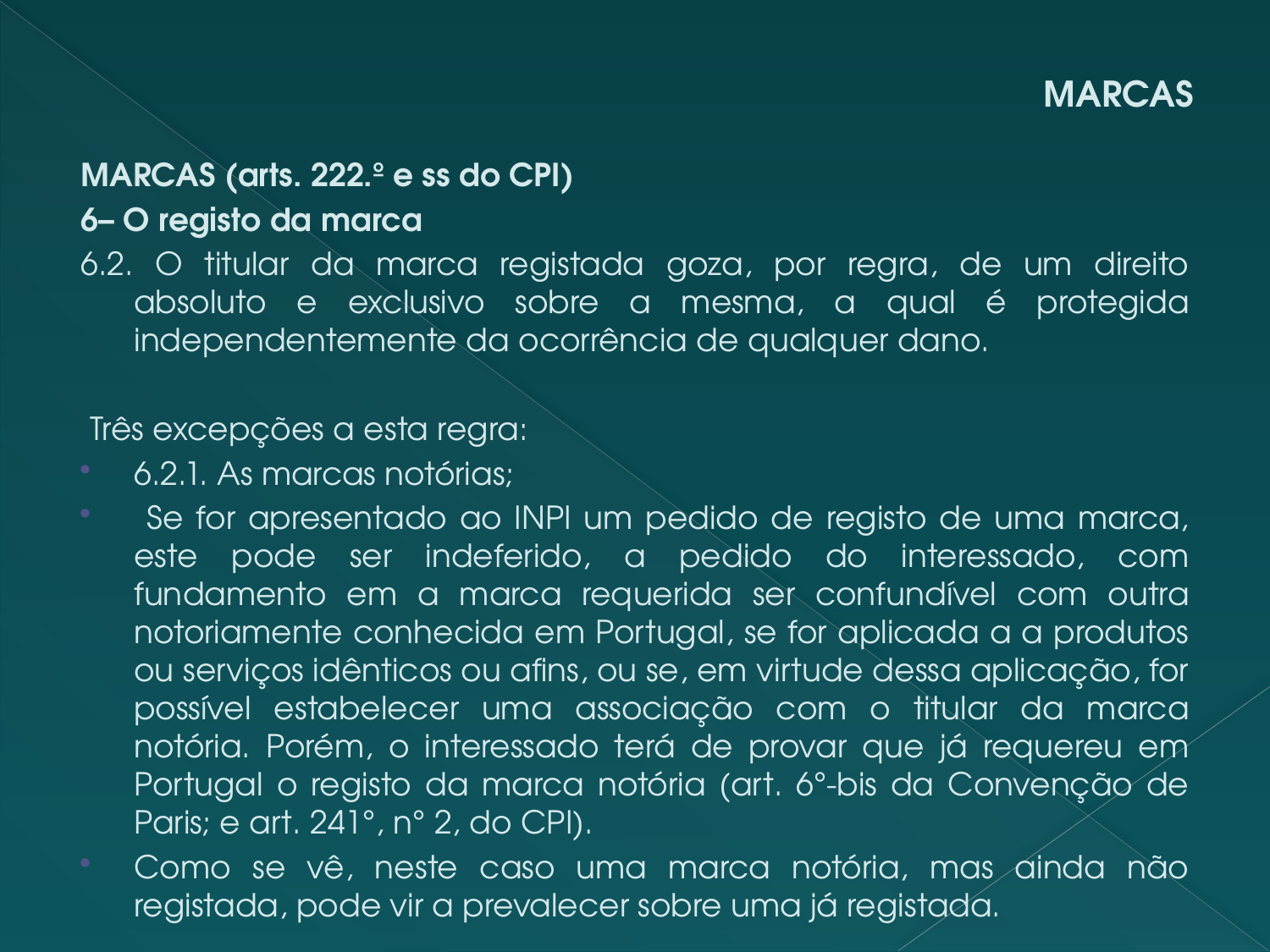

# MARCAS
MARCAS (arts. 222.º e ss do CPI)
6– O registo da marca
6.2. O titular da marca registada goza, por regra, de um direito absoluto e exclusivo sobre a mesma, a qual é protegida independentemente da ocorrência de qualquer dano.

 Três excepções a esta regra:
6.2.1. As marcas notórias;
 Se for apresentado ao INPI um pedido de registo de uma marca, este pode ser indeferido, a pedido do interessado, com fundamento em a marca requerida ser confundível com outra notoriamente conhecida em Portugal, se for aplicada a a produtos ou serviços idênticos ou afins, ou se, em virtude dessa aplicação, for possível estabelecer uma associação com o titular da marca notória. Porém, o interessado terá de provar que já requereu em Portugal o registo da marca notória (art. 6°-bis da Convenção de Paris; e art. 241°, n° 2, do CPI).
Como se vê, neste caso uma marca notória, mas ainda não registada, pode vir a prevalecer sobre uma já registada.